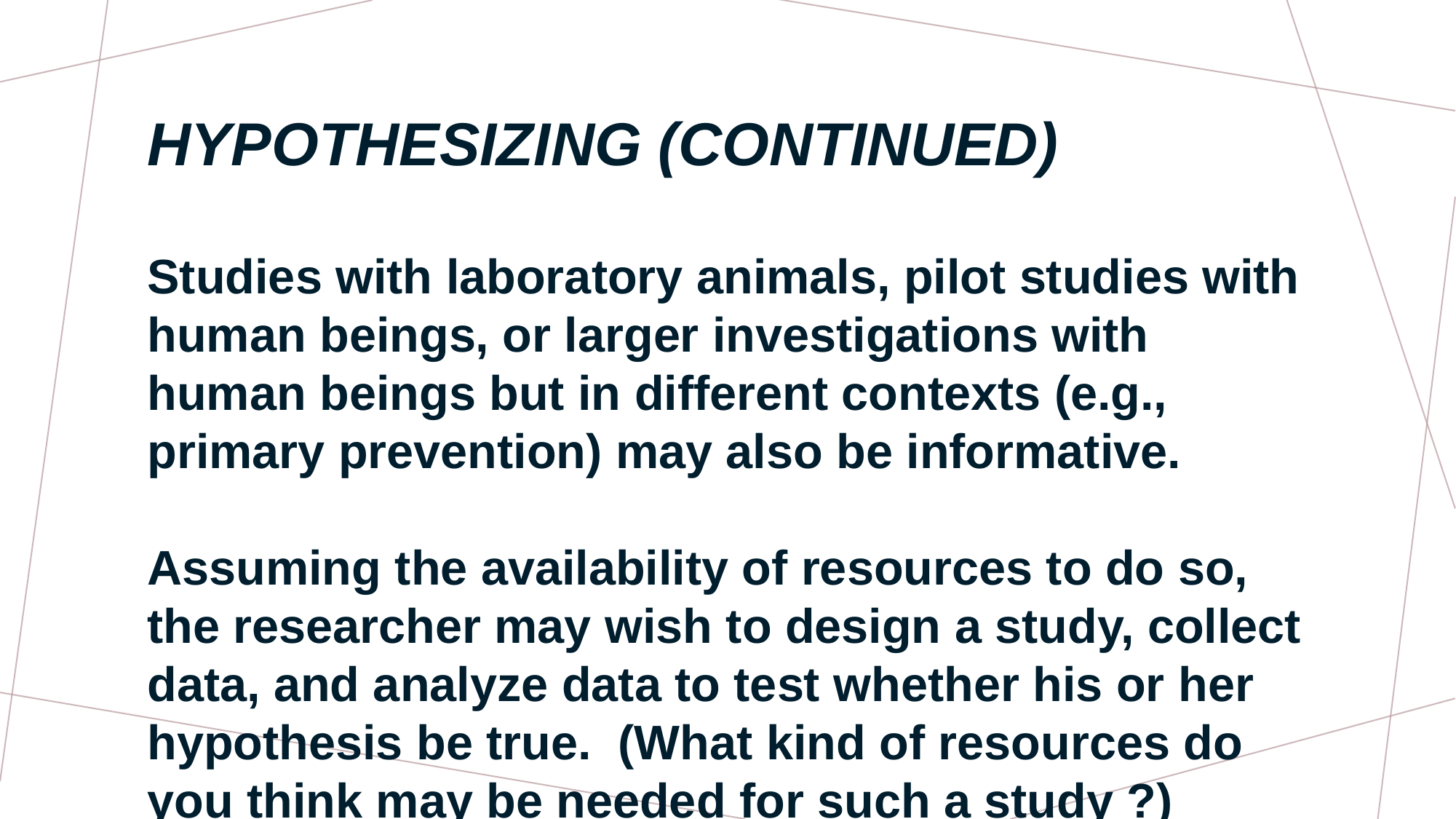

# HYPOTHESIZING (CONTINUED)
Studies with laboratory animals, pilot studies with human beings, or larger investigations with human beings but in different contexts (e.g., primary prevention) may also be informative.

Assuming the availability of resources to do so, the researcher may wish to design a study, collect data, and analyze data to test whether his or her hypothesis be true.  (What kind of resources do you think may be needed for such a study ?)